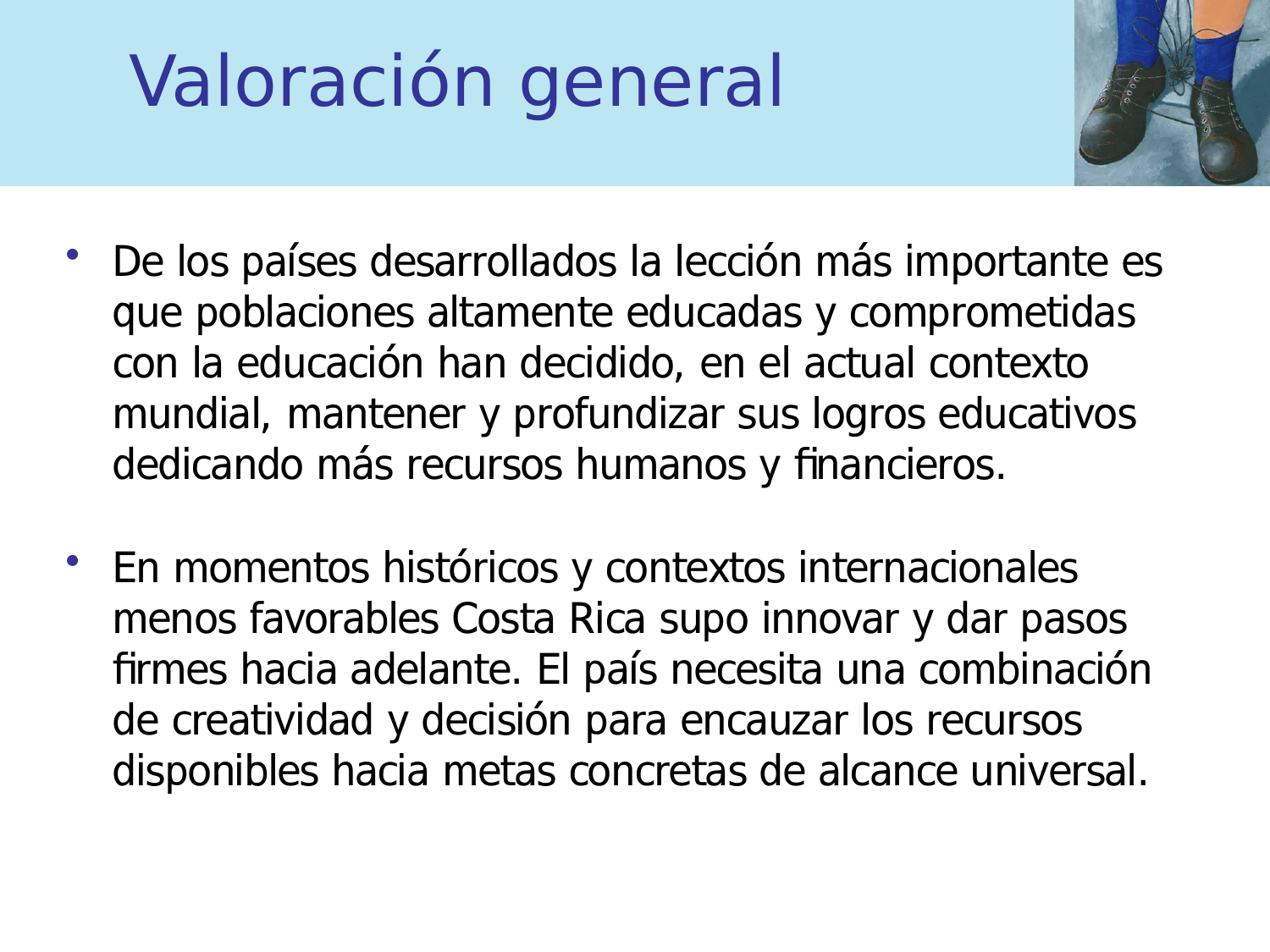

# Valoración general
De los países desarrollados la lección más importante es que poblaciones altamente educadas y comprometidas con la educación han decidido, en el actual contexto mundial, mantener y profundizar sus logros educativos dedicando más recursos humanos y financieros.

En momentos históricos y contextos internacionales menos favorables Costa Rica supo innovar y dar pasos firmes hacia adelante. El país necesita una combinación de creatividad y decisión para encauzar los recursos disponibles hacia metas concretas de alcance universal.